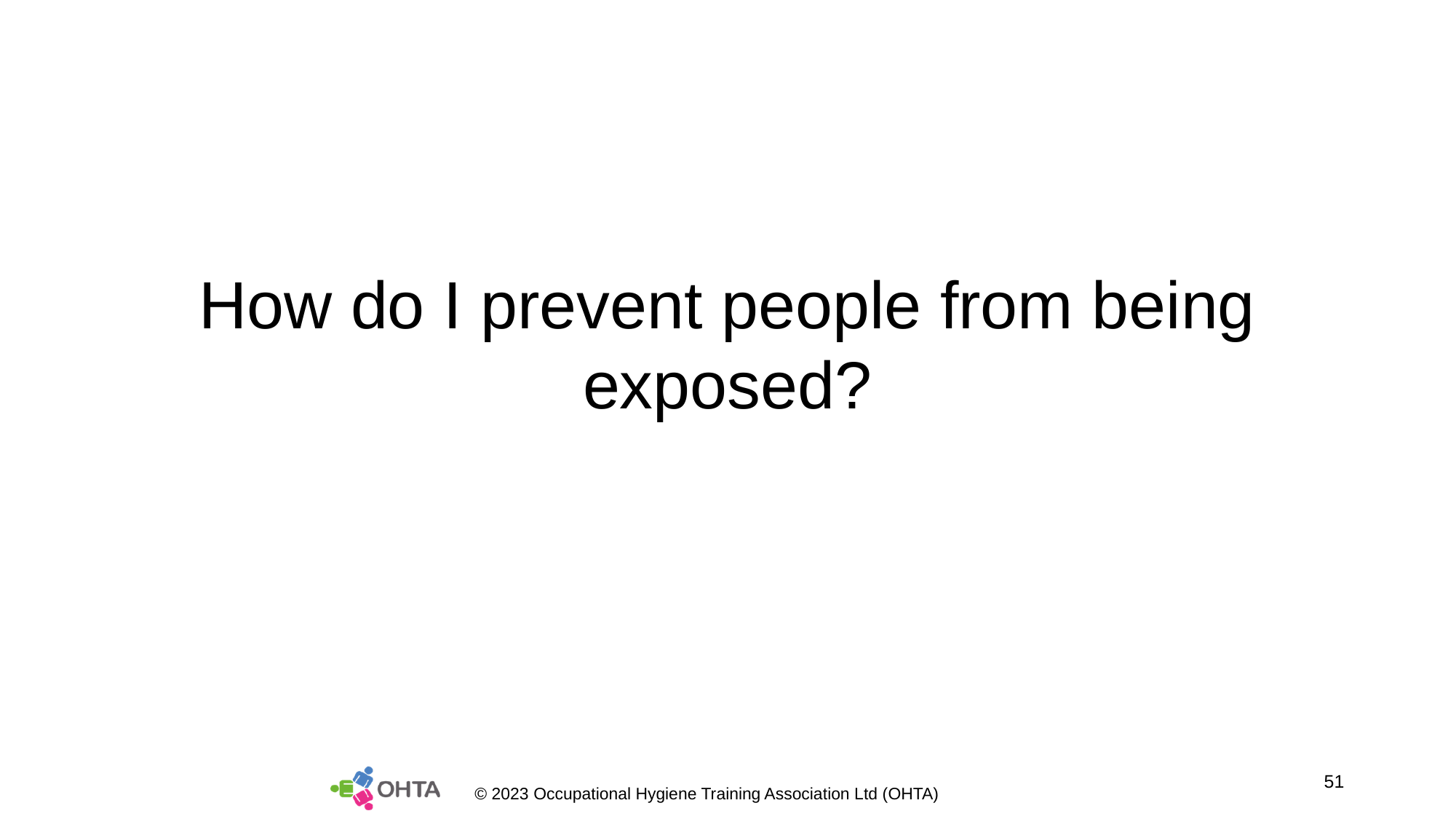

# How do I prevent people from being exposed?

51